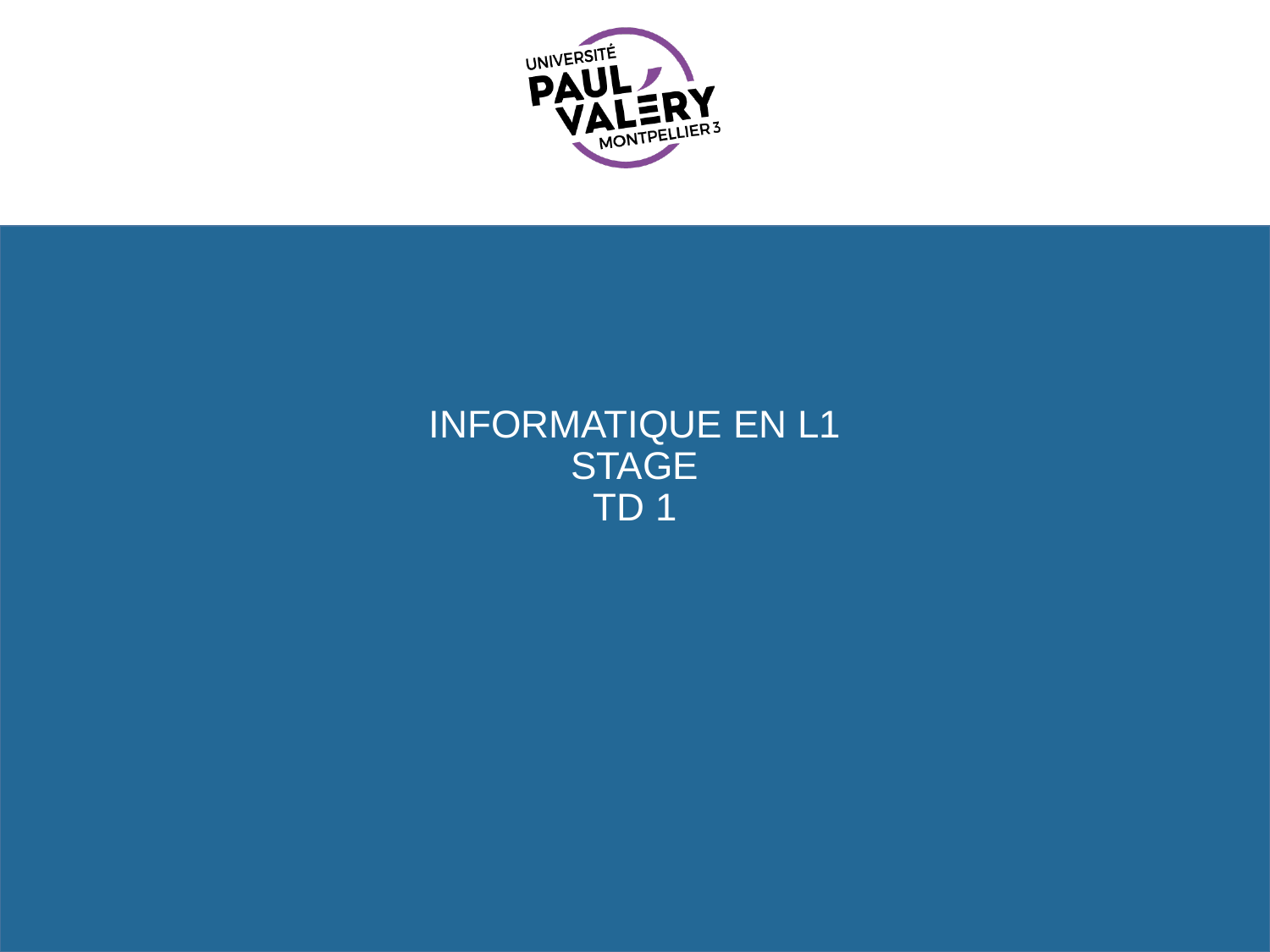

# Informatique en L1 Stage TD 1